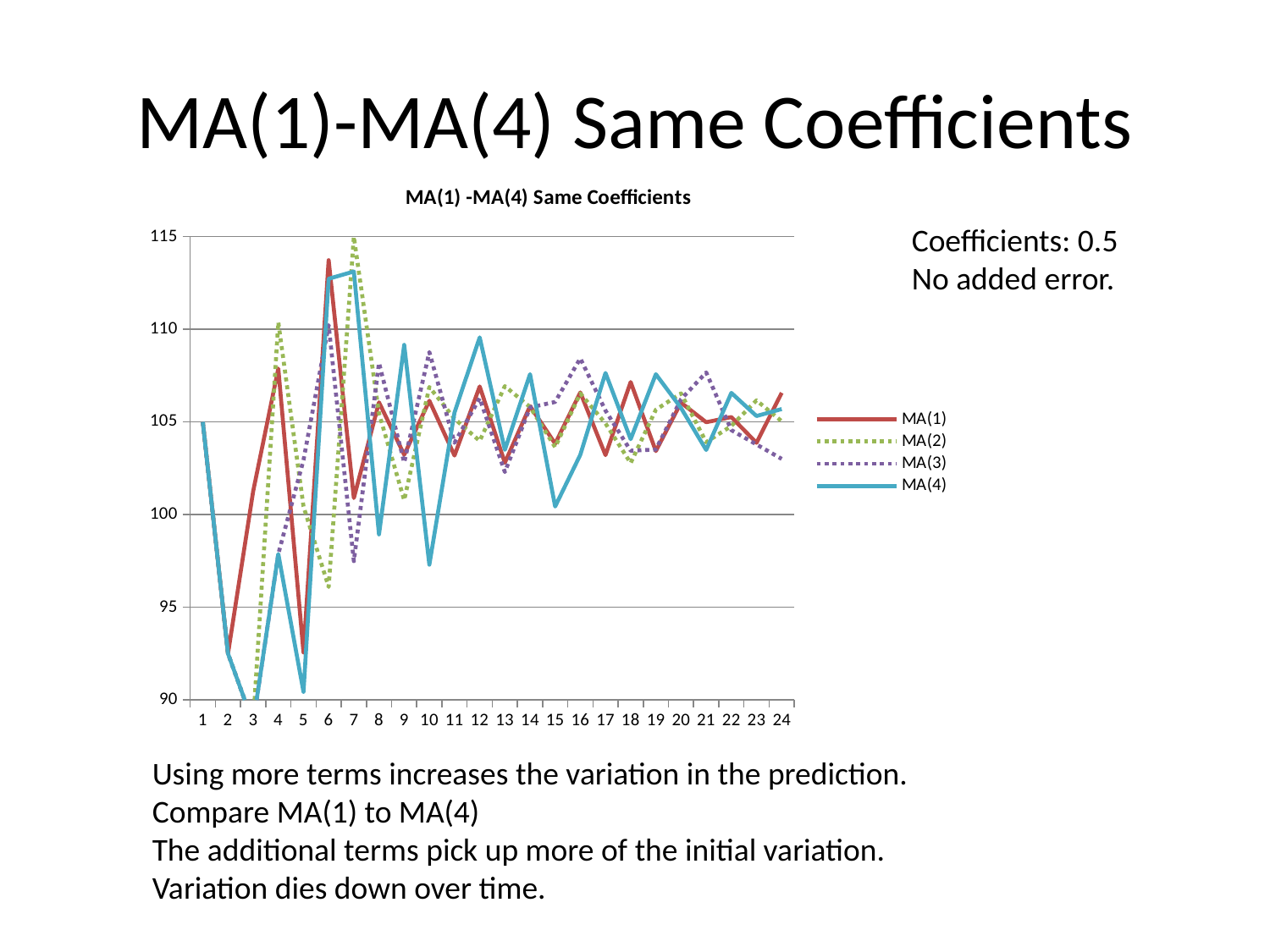

# MA(1)-MA(4) Same Coefficients

### Chart: MA(1) -MA(4) Same Coefficients

| Category | MA(1) | MA(2) | MA(3) | MA(4) |
|---|---|---|---|---|
| 1 | 105.0 | 105.0 | 105.0 | 105.0 |
| 2 | 92.5 | 92.5 | 92.5 | 92.5 |
| 3 | 101.25 | 88.75 | 88.75 | 88.75 |
| 4 | 107.87499999999999 | 110.37499999999999 | 97.87499999999999 | 97.87499999999999 |
| 5 | 92.5625 | 100.43750000000017 | 102.93750000000017 | 90.43750000000017 |
| 6 | 113.71875 | 96.09375 | 110.21875 | 112.71875 |
| 7 | 100.89062500000017 | 114.984375 | 97.484375 | 113.10937499999983 |
| 8 | 106.0546875 | 105.4609375 | 108.17968749999983 | 98.9296875 |
| 9 | 103.22265625 | 100.77734375 | 102.80859375 | 109.15234374999983 |
| 10 | 106.13867187499967 | 106.880859375 | 108.763671875 | 97.29492187500017 |
| 11 | 103.1806640625 | 105.17089843749952 | 103.8740234375 | 105.50683593749967 |
| 12 | 106.90966796875017 | 103.97412109375 | 106.27685546875 | 109.55810546875 |
| 13 | 102.795166015625 | 106.92749023437517 | 102.29272460937534 | 103.49389648437534 |
| 14 | 105.85241699218733 | 105.79919433593767 | 105.77819824218733 | 107.57312011718733 |
| 15 | 103.823791503906 | 103.63665771484375 | 106.07611083984375 | 100.43402099609376 |
| 16 | 106.58810424804688 | 106.53207397460935 | 108.42648315429685 | 103.22042846679685 |
| 17 | 103.20594787597655 | 104.9156341552735 | 105.609603881836 | 107.6392669677735 |
| 18 | 107.14702606201172 | 102.77614593505858 | 103.44390106201172 | 104.06658172607418 |
| 19 | 103.42648696899414 | 105.65410995483398 | 103.51000595092773 | 107.56985092163086 |
| 20 | 106.03675651550276 | 106.53487205505354 | 106.2182445526123 | 105.7519359588623 |
| 21 | 104.98162174224883 | 103.90550899505615 | 107.6639242172241 | 103.48618221282929 |
| 22 | 105.25918912887573 | 104.77980947494522 | 104.55391263961792 | 106.56272459030151 |
| 23 | 103.8704054355621 | 106.15734076499938 | 103.78195929527317 | 105.3146531581879 |
| 24 | 106.56479728221893 | 105.03142488002794 | 103.0001019239426 | 105.69225203990935 |
Coefficients: 0.5
No added error.
Using more terms increases the variation in the prediction.
Compare MA(1) to MA(4)
The additional terms pick up more of the initial variation.
Variation dies down over time.